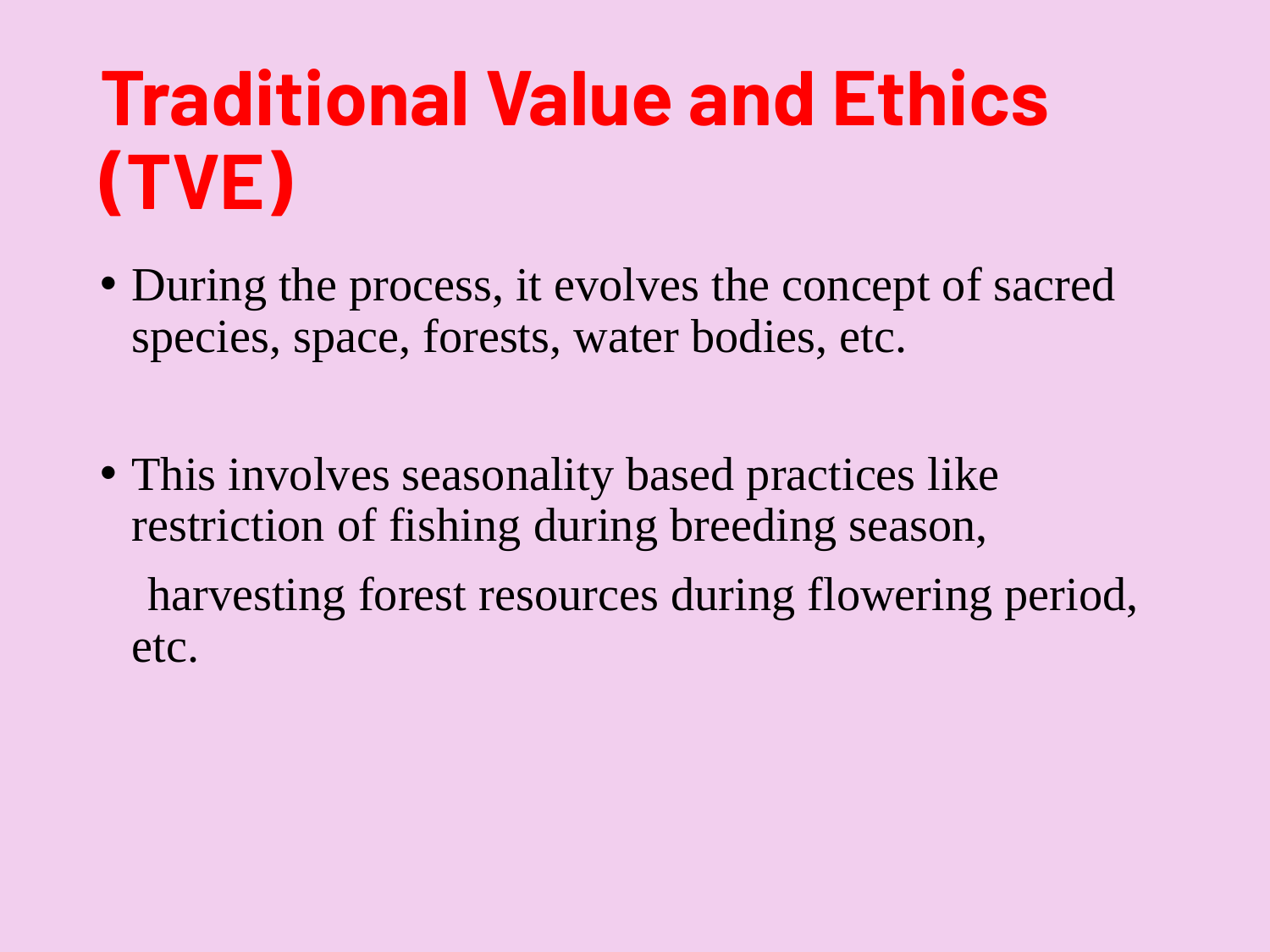

# Traditional Value and Ethics (TVE)
During the process, it evolves the concept of sacred species, space, forests, water bodies, etc.

This involves seasonality based practices like restriction of fishing during breeding season,
    harvesting forest resources during flowering period, etc.